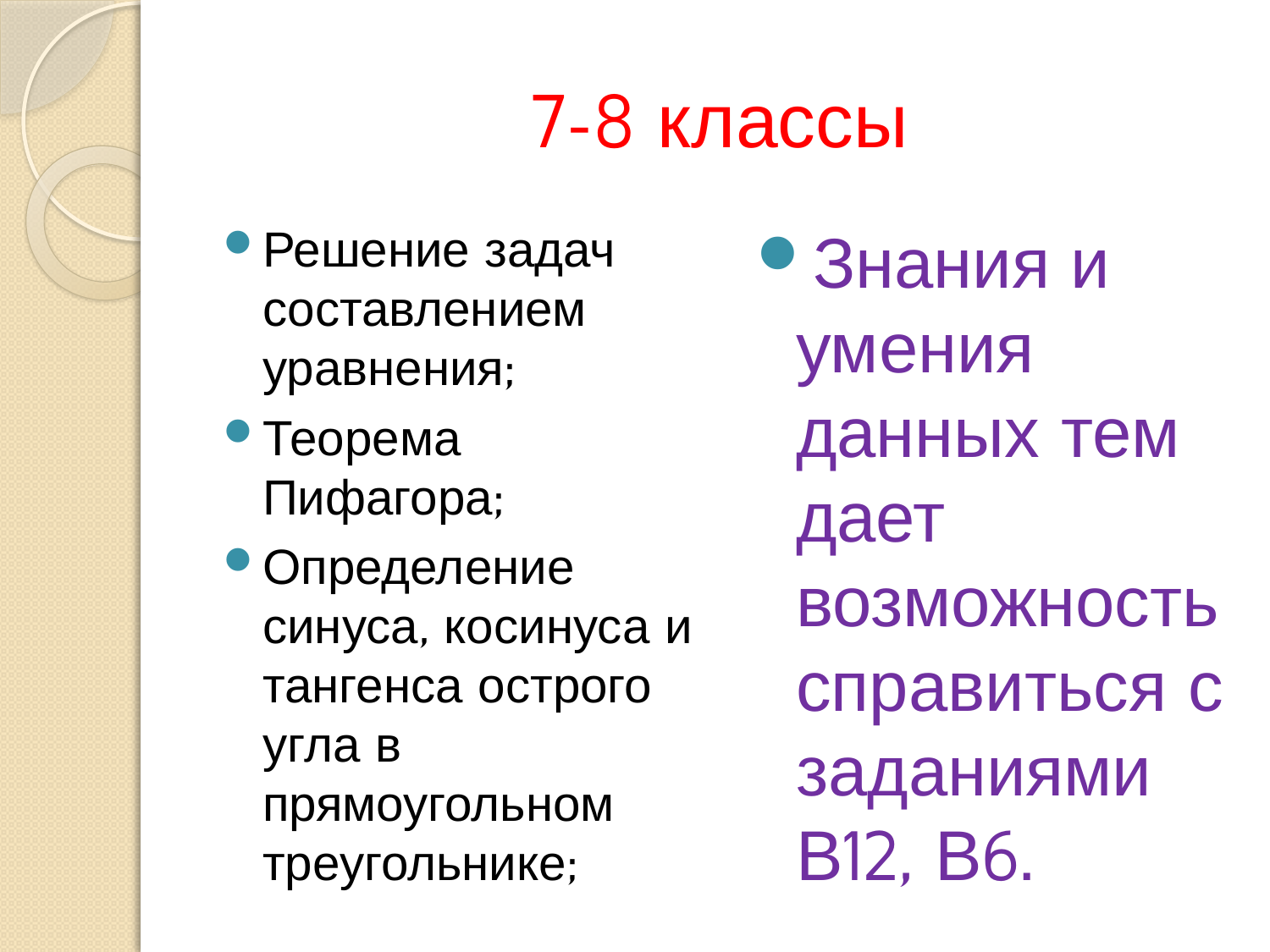

# 7-8 классы
Решение задач составлением уравнения;
Теорема Пифагора;
Определение синуса, косинуса и тангенса острого угла в прямоугольном треугольнике;
Знания и умения  данных тем дает  возможность справиться с заданиями В12, В6.